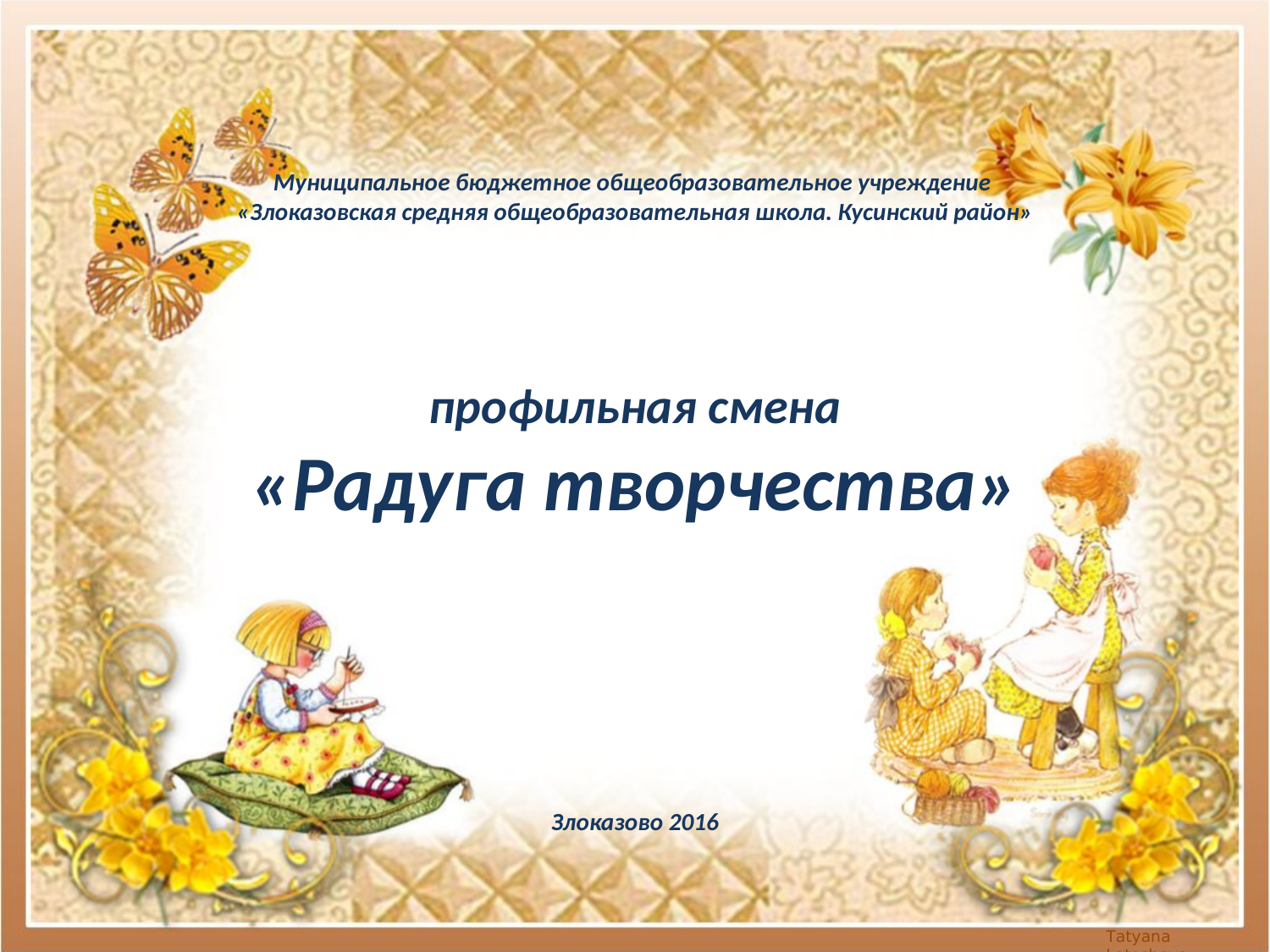

# Муниципальное бюджетное общеобразовательное учреждение «Злоказовская средняя общеобразовательная школа. Кусинский район» профильная смена «Радуга творчества» Злоказово 2016
Tatyana Latesheva